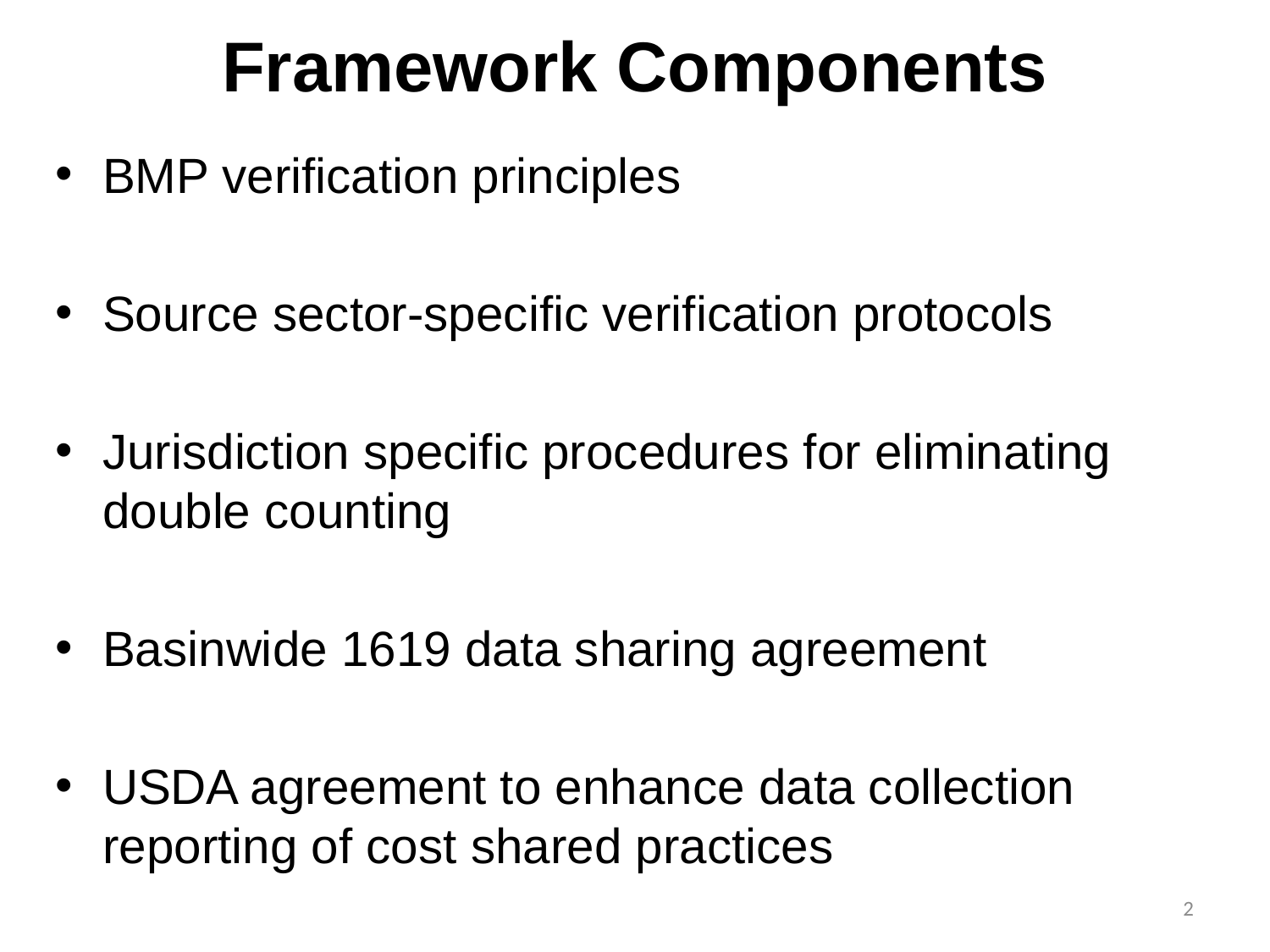

# Framework Components
BMP verification principles

Source sector-specific verification protocols

Jurisdiction specific procedures for eliminating double counting

Basinwide 1619 data sharing agreement

USDA agreement to enhance data collection reporting of cost shared practices
2